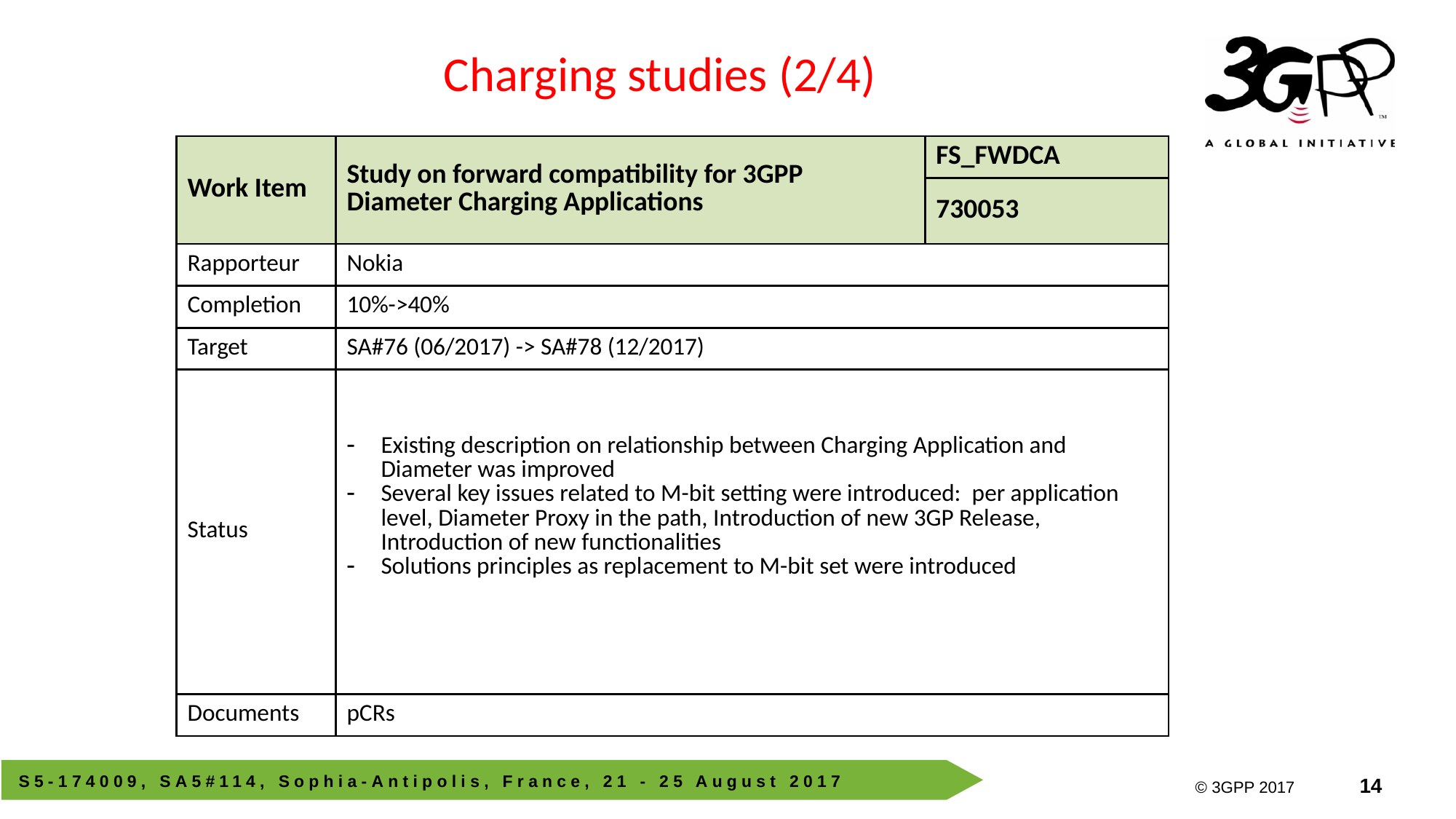

Charging studies (2/4)
| Work Item | Study on forward compatibility for 3GPP Diameter Charging Applications | FS\_FWDCA |
| --- | --- | --- |
|  |  | 730053 |
| Rapporteur | Nokia |  |
| Completion | 10%->40% |  |
| Target | SA#76 (06/2017) -> SA#78 (12/2017) |  |
| Status | Existing description on relationship between Charging Application and Diameter was improved Several key issues related to M-bit setting were introduced: per application level, Diameter Proxy in the path, Introduction of new 3GP Release, Introduction of new functionalities Solutions principles as replacement to M-bit set were introduced |  |
| Documents | pCRs |  |